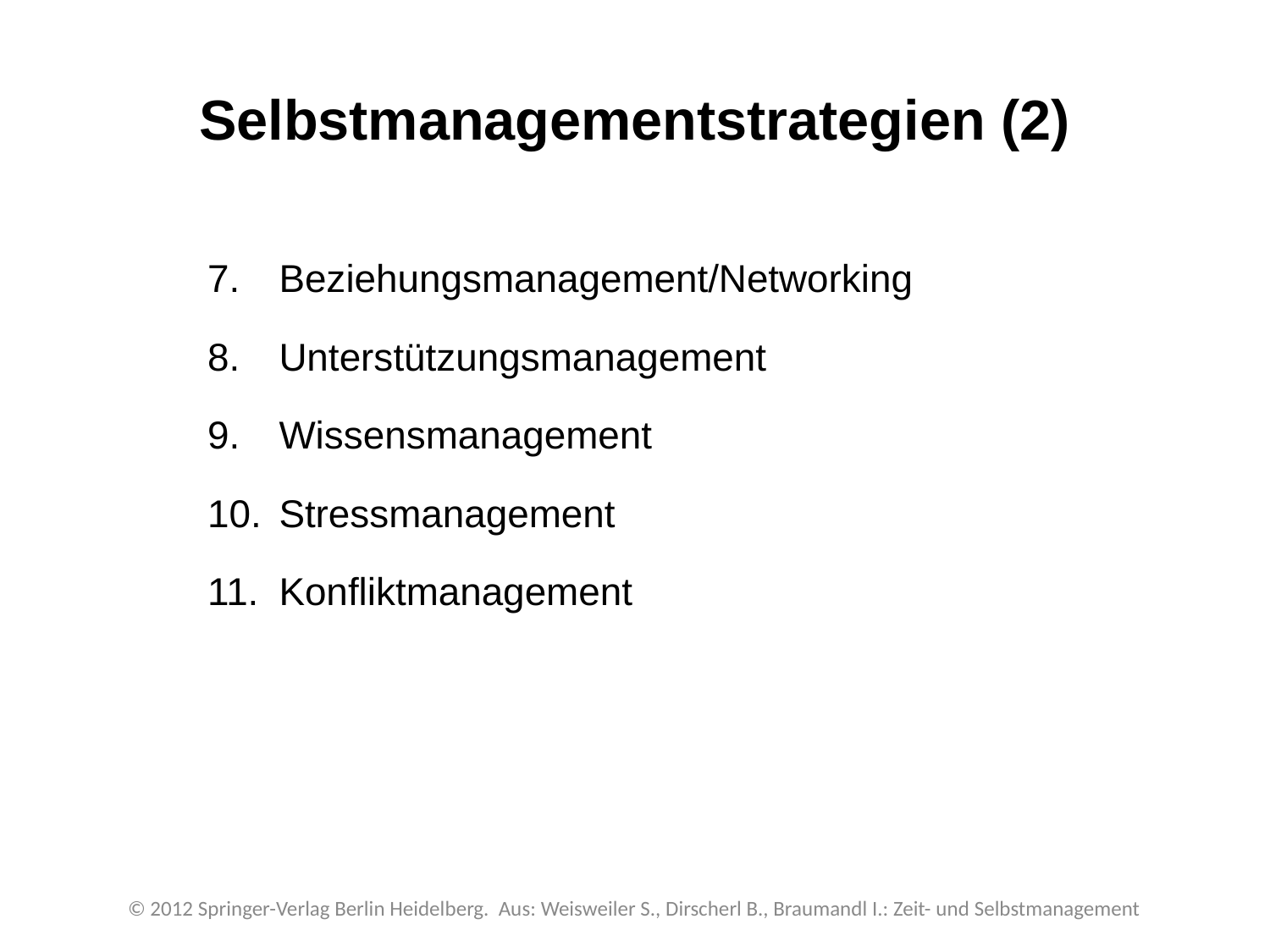

Selbstmanagementstrategien (2)
Beziehungsmanagement/Networking
Unterstützungsmanagement
Wissensmanagement
Stressmanagement
Konfliktmanagement
© 2012 Springer-Verlag Berlin Heidelberg.  Aus: Weisweiler S., Dirscherl B., Braumandl I.: Zeit- und Selbstmanagement